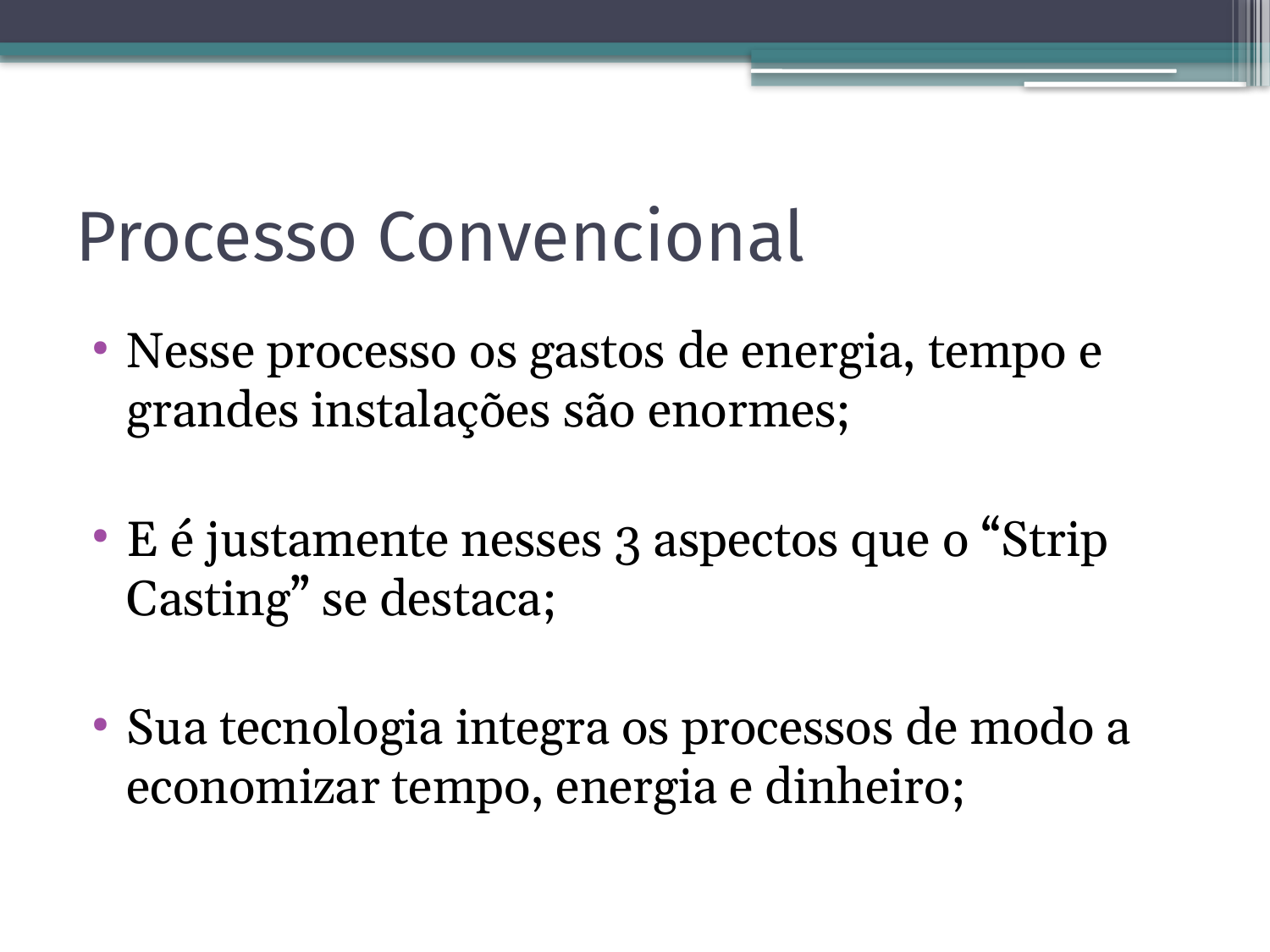

# Processo Convencional
Nesse processo os gastos de energia, tempo e  grandes instalações são enormes;

E é justamente nesses 3 aspectos que o “Strip Casting” se destaca;

Sua tecnologia integra os processos de modo a  economizar tempo, energia e dinheiro;